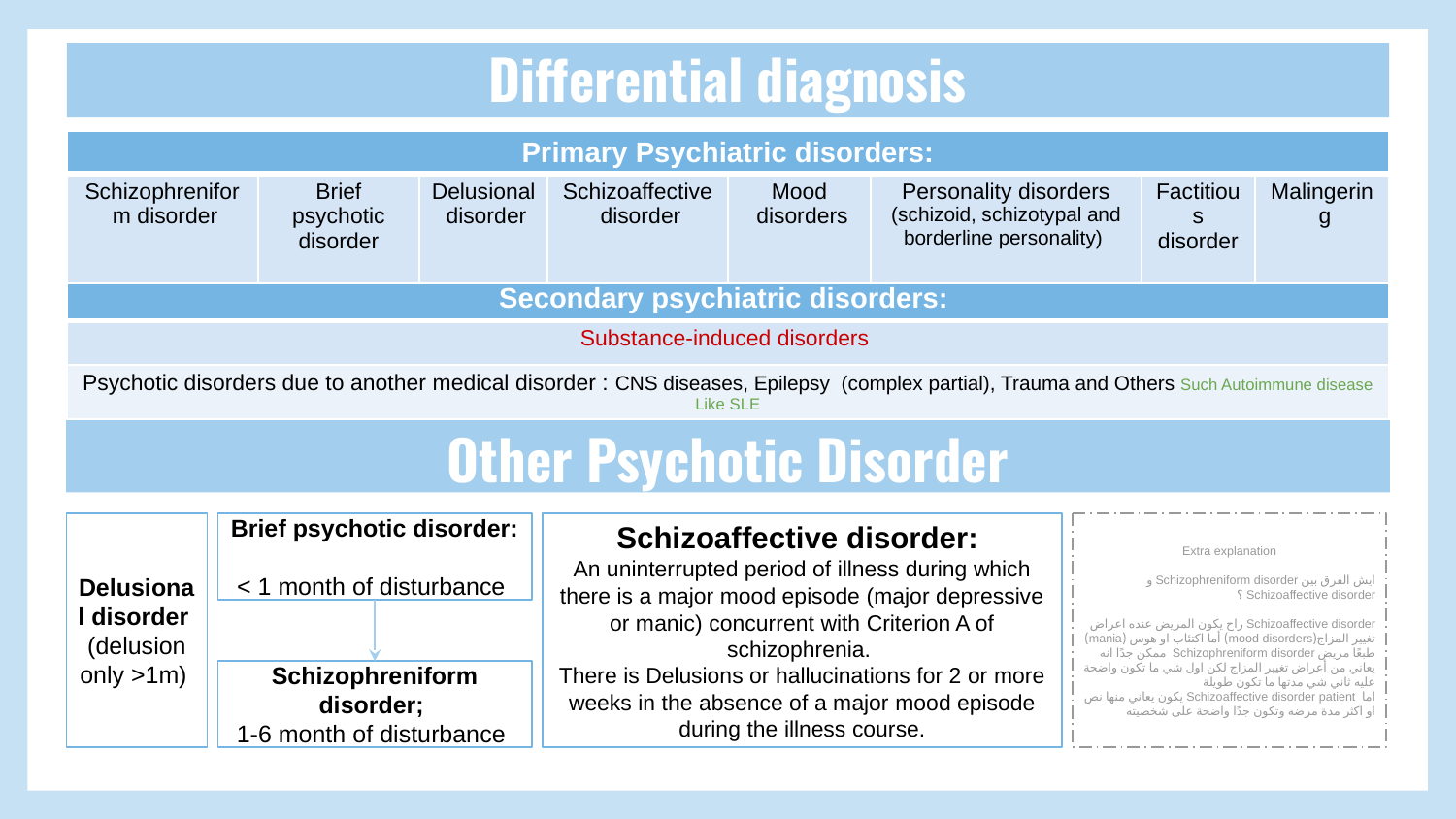

Differential diagnosis
| Primary Psychiatric disorders: |  |  |  |  |  |  |  |
| --- | --- | --- | --- | --- | --- | --- | --- |
| Schizophreniform disorder | Brief psychotic disorder | Delusional disorder | Schizoaffective disorder | Mood disorders | Personality disorders (schizoid, schizotypal and borderline personality) | Factitious disorder | Malingering |

| Secondary psychiatric disorders: |  |  |  |
| --- | --- | --- | --- |
| Substance-induced disorders |  |  |  |
| Psychotic disorders due to another medical disorder : CNS diseases, Epilepsy (complex partial), Trauma and Others Such Autoimmune disease Like SLE |  |  |  |
Other Psychotic Disorder

Delusional disorder
(delusion only >1m)

Brief psychotic disorder:
< 1 month of disturbance
Schizoaffective disorder:
An uninterrupted period of illness during which there is a major mood episode (major depressive or manic) concurrent with Criterion A of schizophrenia.
There is Delusions or hallucinations for 2 or more weeks in the absence of a major mood episode during the illness course.
Extra explanation

ايش الفرق بين Schizophreniform disorder و Schizoaffective disorder ؟

Schizoaffective disorder راح يكون المريض عنده اعراض تغيير المزاج(mood disorders) أما اكتئاب او هوس (mania)
طبعًا مريض Schizophreniform disorder  ممكن جدًا انه يعاني من أعراض تغيير المزاج لكن اول شي ما تكون واضحة عليه ثاني شي مدتها ما تكون طويلة
اما  Schizoaffective disorder patient يكون يعاني منها نص او اكثر مدة مرضه وتكون جدًا واضحة على شخصيته
Schizophreniform disorder;
1-6 month of disturbance